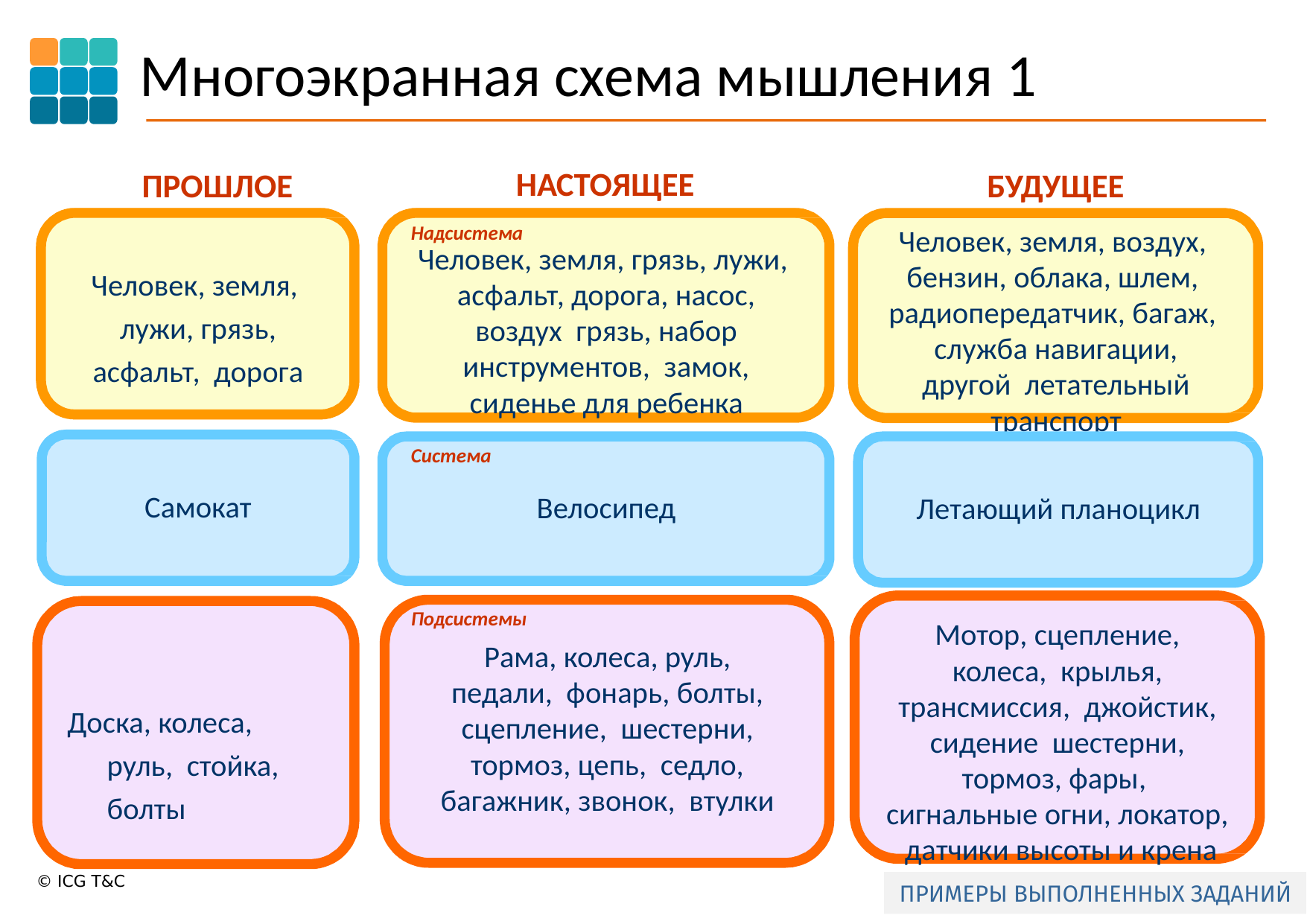

# Многоэкранная схема мышления 1

БУДУЩЕЕ
Человек, земля, воздух,  бензин, облака, шлем,  радиопередатчик, багаж,  cлужба навигации, другой  летательный транспорт
НАСТОЯЩЕЕ
Надсистема
ПРОШЛОЕ

Человек, земля, грязь, лужи,  асфальт, дорога, насос, воздух  грязь, набор инструментов,  замок, сиденье для ребенка
Человек, земля,  лужи, грязь, асфальт,  дорога

Система
Самокат
Велосипед
Летающий планоцикл

Подсистемы
Рама, колеса, руль, педали,  фонарь, болты, сцепление,  шестерни, тормоз, цепь,  седло, багажник, звонок,  втулки
Мотор, сцепление, колеса,  крылья, трансмиссия,  джойстик, сидение  шестерни, тормоз, фары,  сигнальные огни, локатор,  датчики высоты и крена
Доска, колеса, руль,  стойка, болты
© ICG T&C

ПРИМЕРЫ ВЫПОЛНЕННЫХ ЗАДАНИЙ